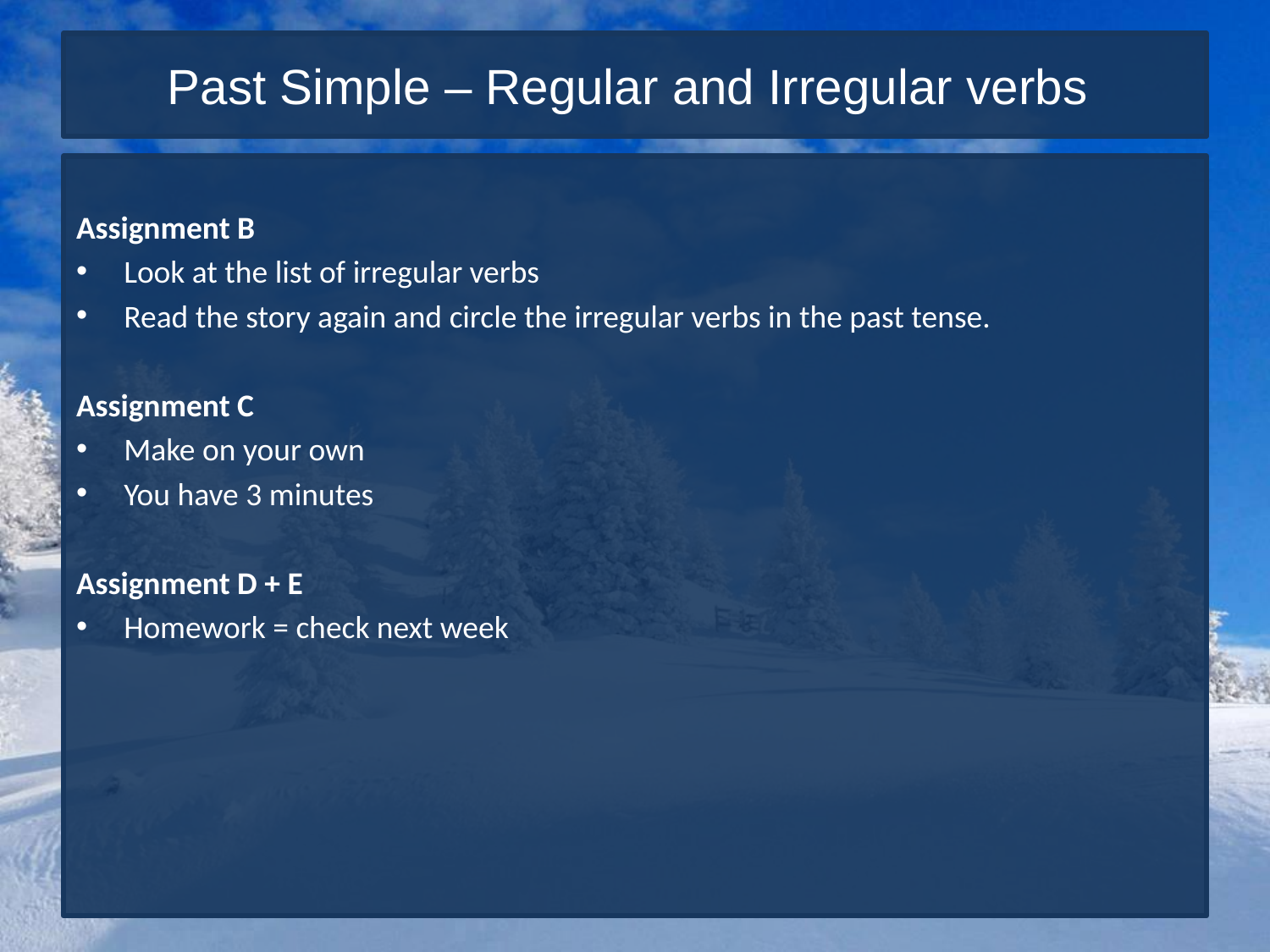

# Past Simple – Regular and Irregular verbs

Assignment B
Look at the list of irregular verbs
Read the story again and circle the irregular verbs in the past tense.

Assignment C
Make on your own
You have 3 minutes

Assignment D + E
Homework = check next week